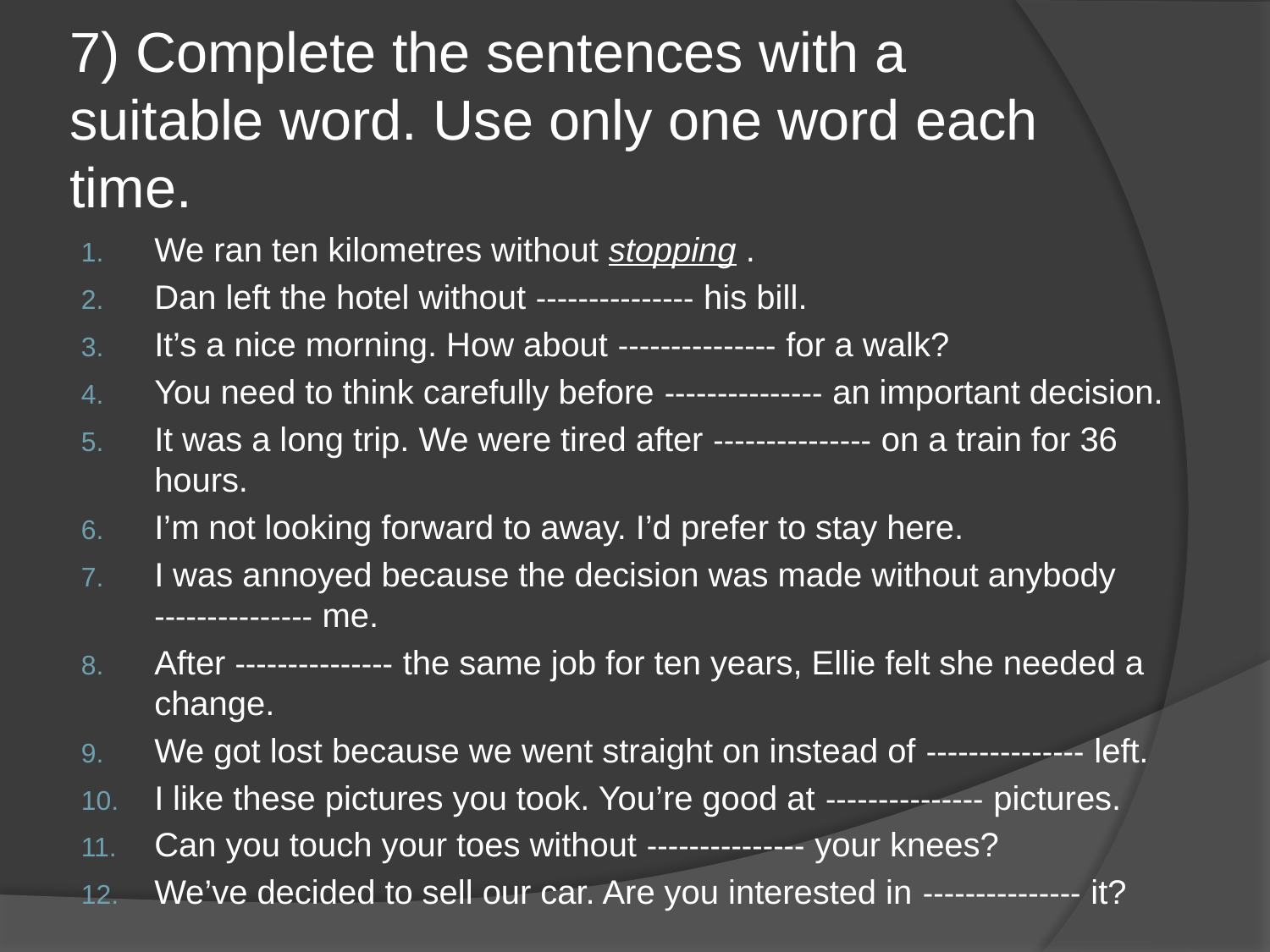

# 7) Complete the sentences with a suitable word. Use only one word each time.
We ran ten kilometres without stopping .
Dan left the hotel without --------------- his bill.
It’s a nice morning. How about --------------- for a walk?
You need to think carefully before --------------- an important decision.
It was a long trip. We were tired after --------------- on a train for 36 hours.
I’m not looking forward to away. I’d prefer to stay here.
I was annoyed because the decision was made without anybody --------------- me.
After --------------- the same job for ten years, Ellie felt she needed a change.
We got lost because we went straight on instead of --------------- left.
I like these pictures you took. You’re good at --------------- pictures.
Can you touch your toes without --------------- your knees?
We’ve decided to sell our car. Are you interested in --------------- it?